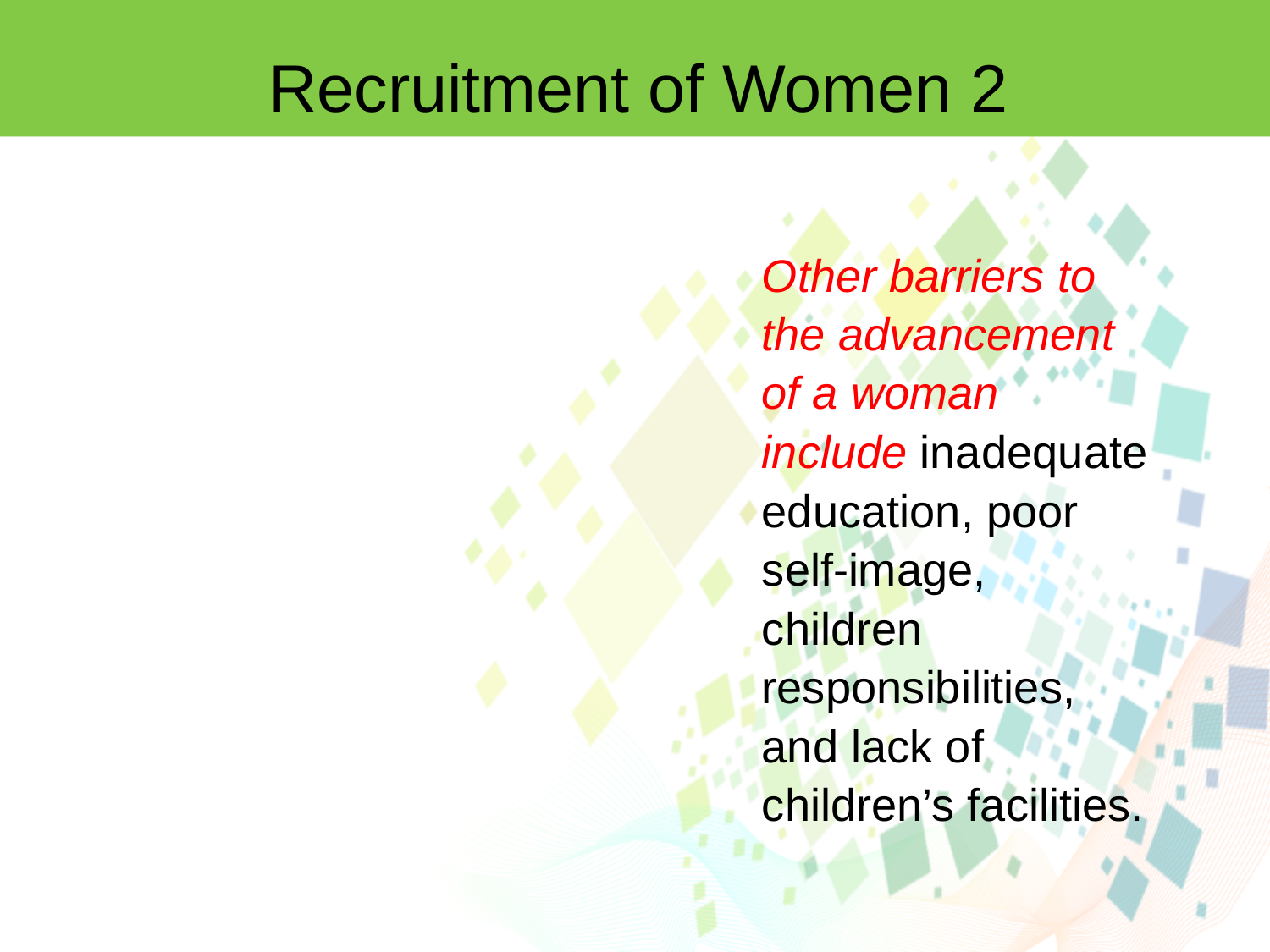

Recruitment of Women 2
Other barriers to the advancement of a woman include inadequate education, poor self-image, children responsibilities, and lack of children’s facilities.